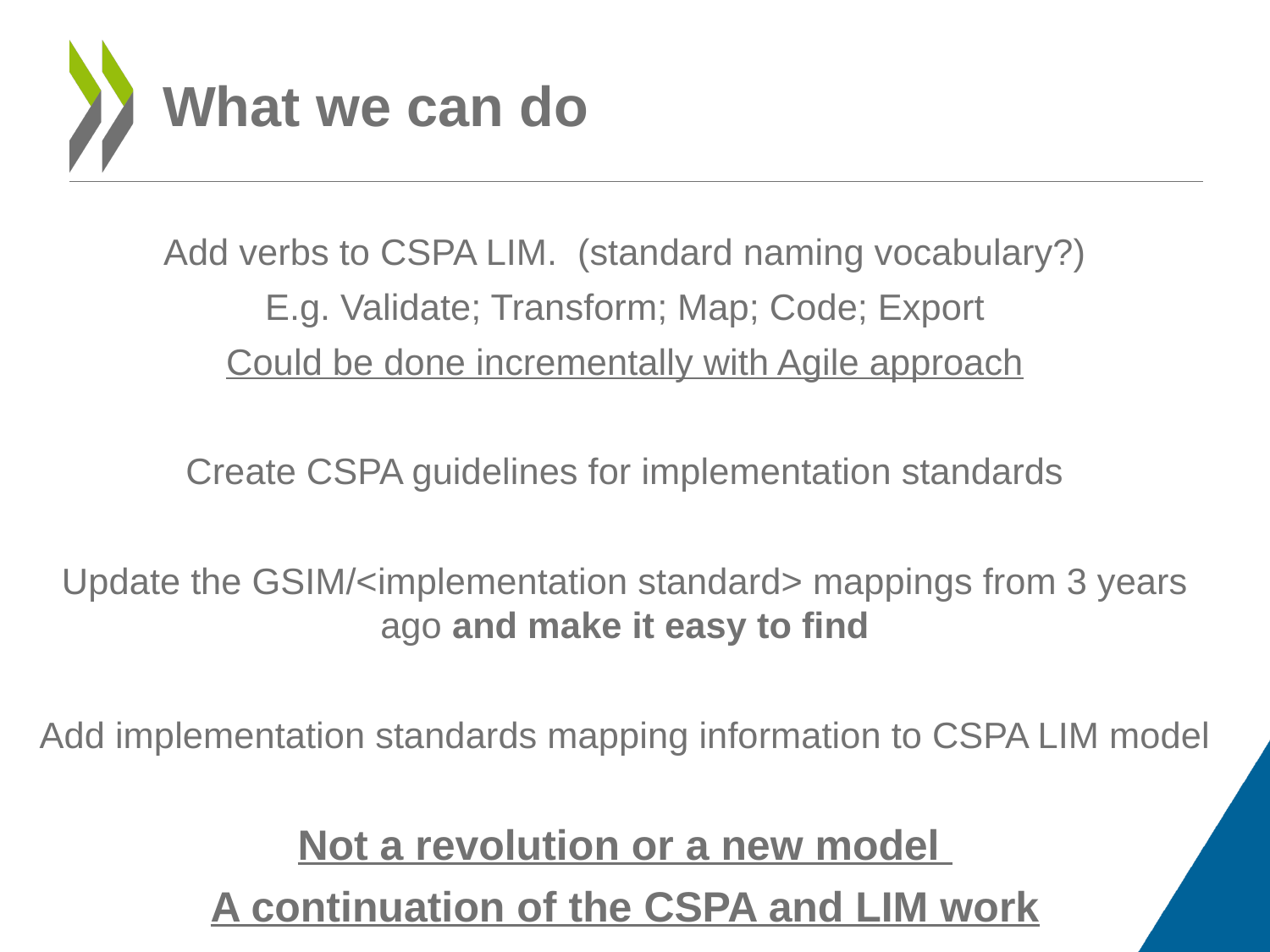

# What we can do
Add verbs to CSPA LIM.  (standard naming vocabulary?)
E.g. Validate; Transform; Map; Code; Export
Could be done incrementally with Agile approach

Create CSPA guidelines for implementation standards

Update the GSIM/<implementation standard> mappings from 3 years ago and make it easy to find

Add implementation standards mapping information to CSPA LIM model

Not a revolution or a new model
A continuation of the CSPA and LIM work